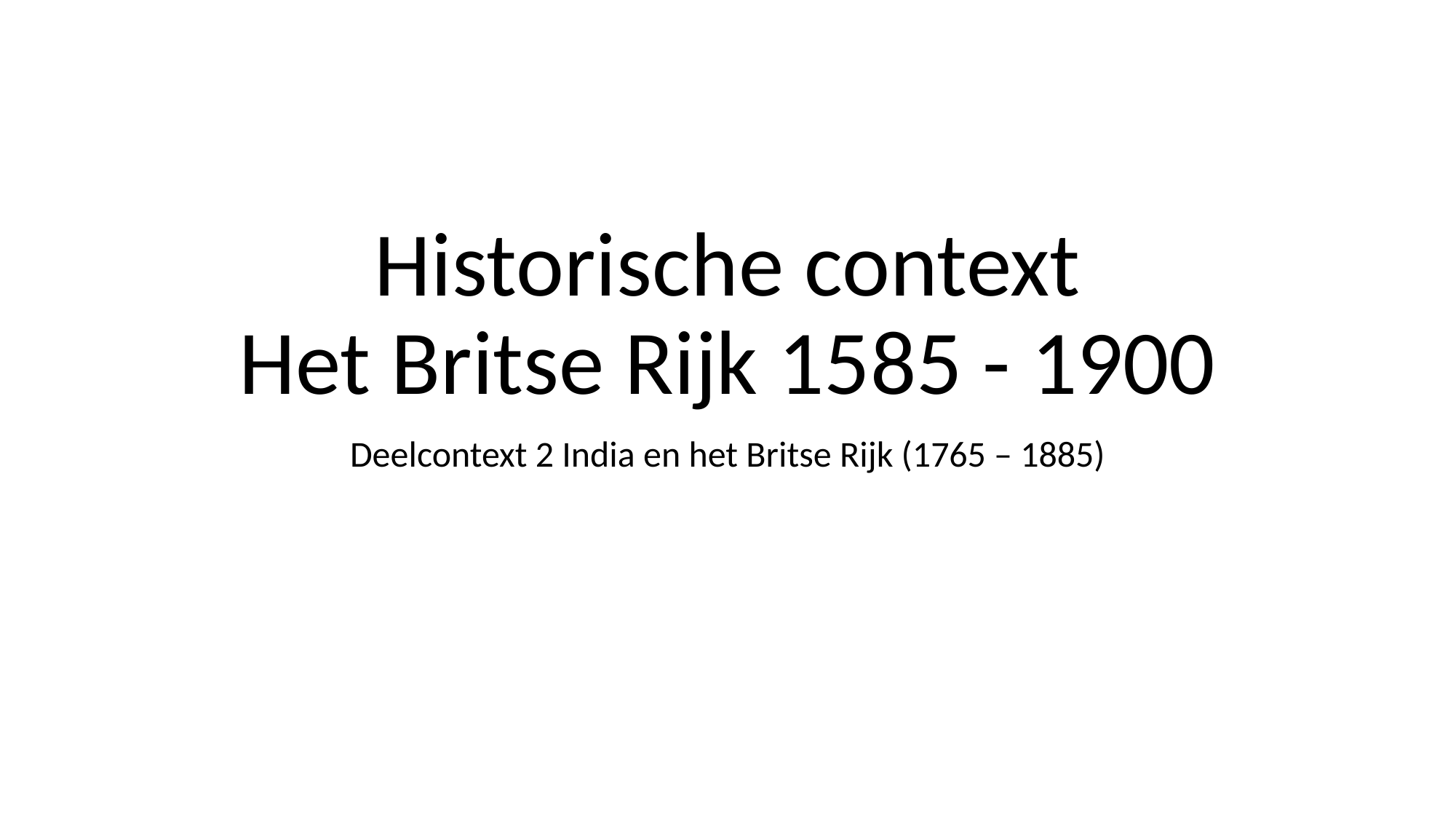

# Historische context Het Britse Rijk 1585 - 1900
Deelcontext 2 India en het Britse Rijk (1765 – 1885)